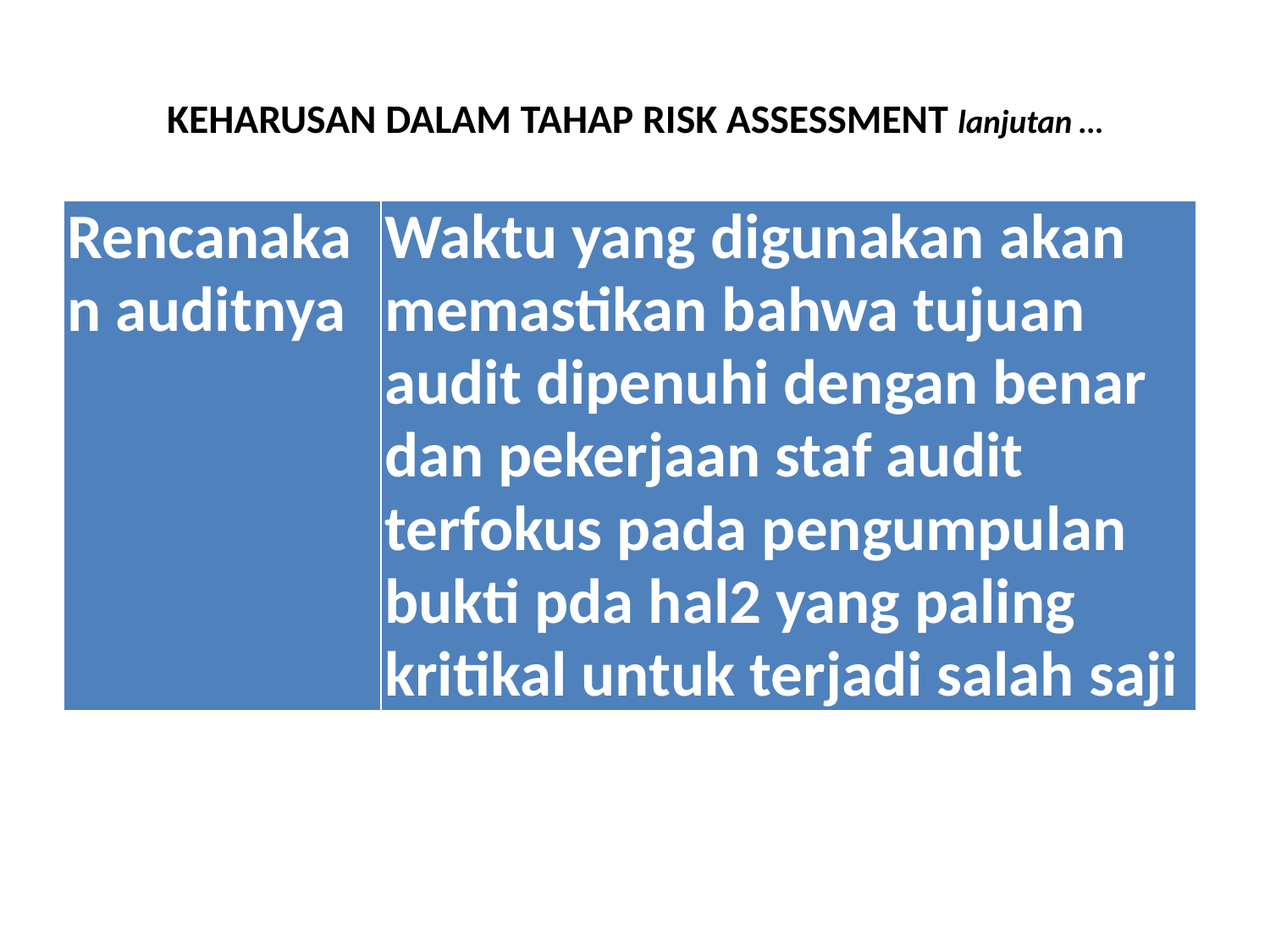

# KEHARUSAN DALAM TAHAP RISK ASSESSMENT lanjutan …
| Rencanakan auditnya | Waktu yang digunakan akan memastikan bahwa tujuan audit dipenuhi dengan benar dan pekerjaan staf audit terfokus pada pengumpulan bukti pda hal2 yang paling kritikal untuk terjadi salah saji |
| --- | --- |